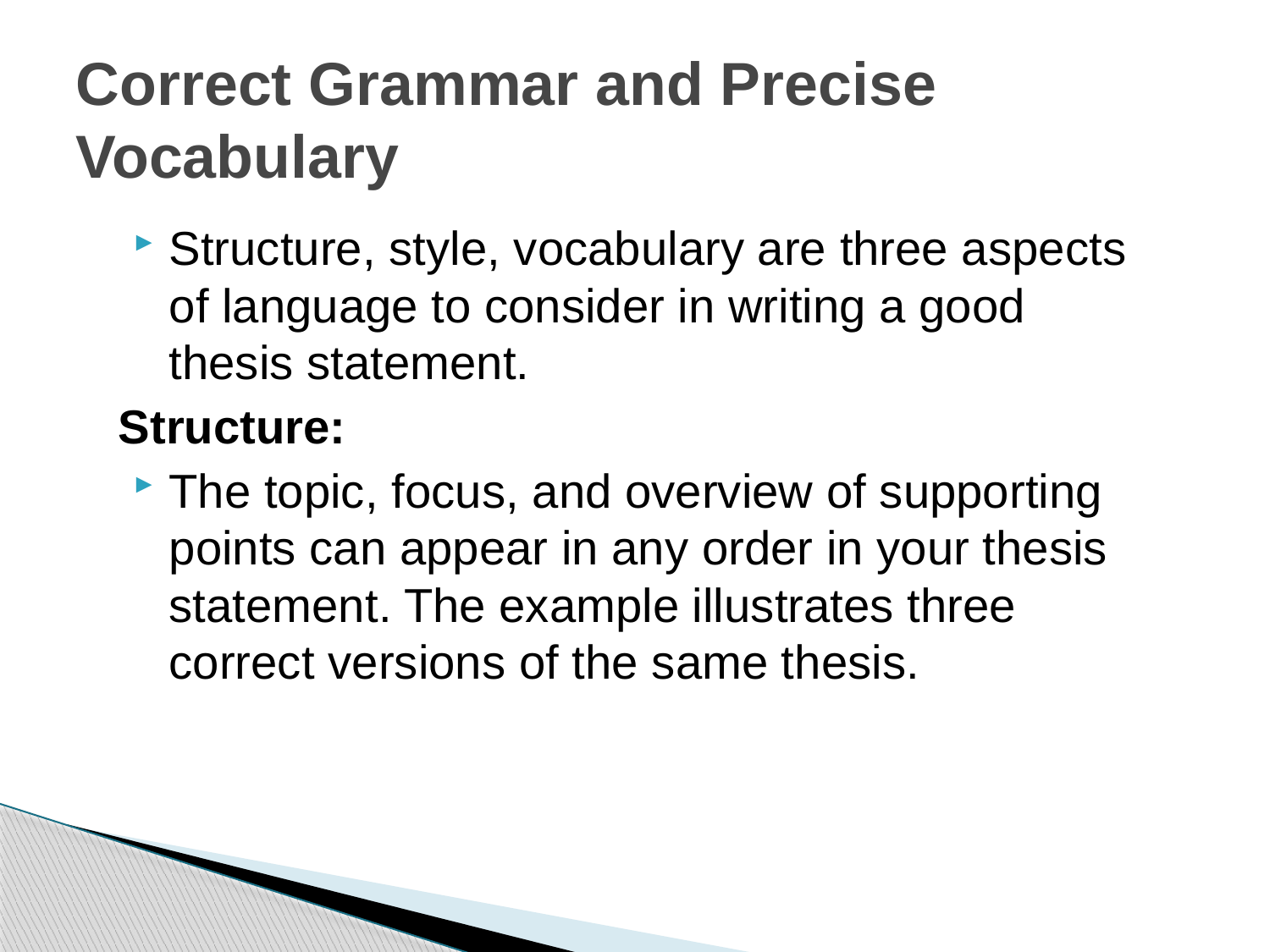

# Correct Grammar and Precise Vocabulary
Structure, style, vocabulary are three aspects of language to consider in writing a good thesis statement.
Structure:
The topic, focus, and overview of supporting points can appear in any order in your thesis statement. The example illustrates three correct versions of the same thesis.